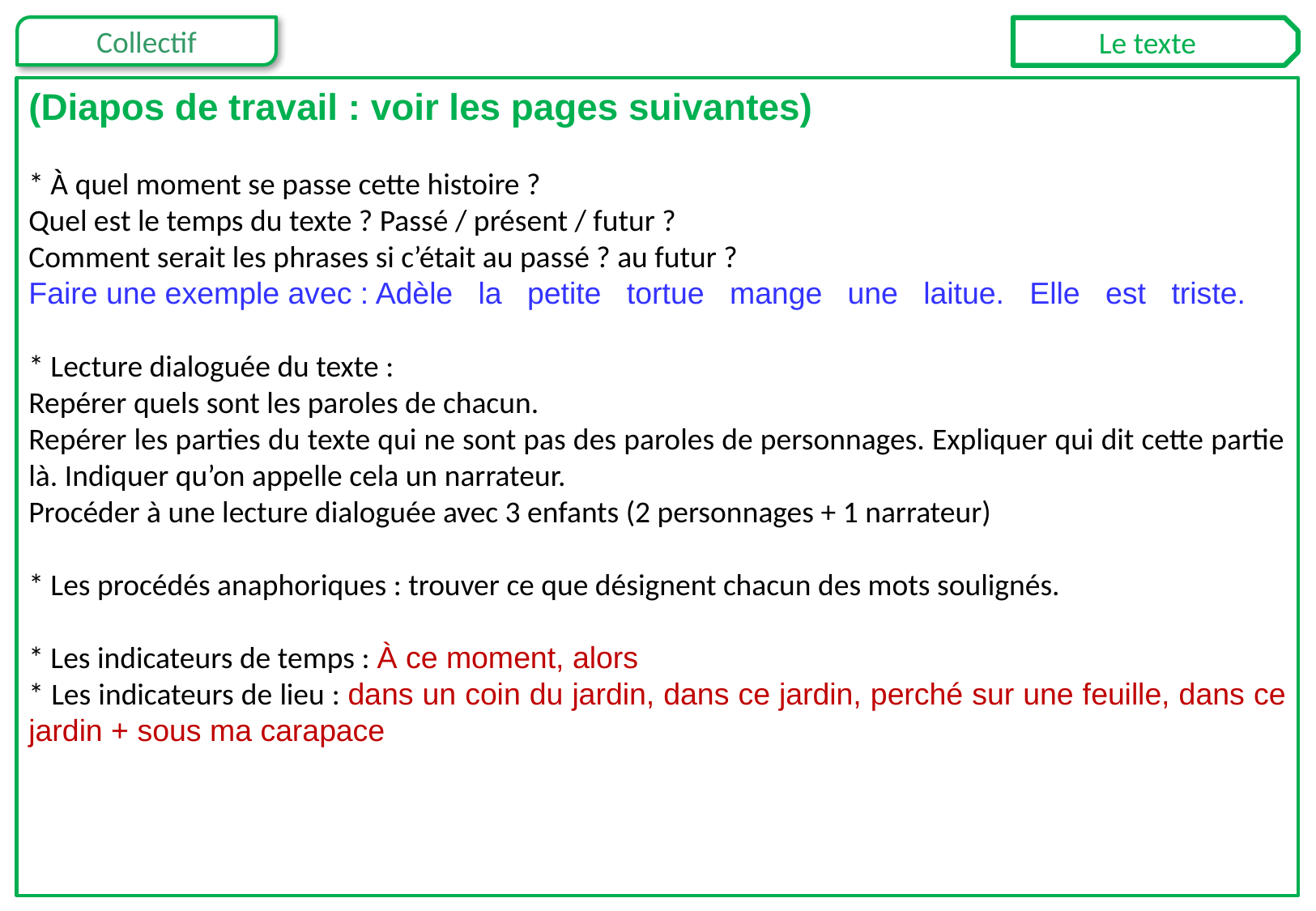

Le texte
(Diapos de travail : voir les pages suivantes)

* À quel moment se passe cette histoire ?
Quel est le temps du texte ? Passé / présent / futur ?
Comment serait les phrases si c’était au passé ? au futur ?
Faire une exemple avec : Adèle   la   petite   tortue   mange   une   laitue.   Elle   est   triste.

* Lecture dialoguée du texte :
Repérer quels sont les paroles de chacun.
Repérer les parties du texte qui ne sont pas des paroles de personnages. Expliquer qui dit cette partie là. Indiquer qu’on appelle cela un narrateur.
Procéder à une lecture dialoguée avec 3 enfants (2 personnages + 1 narrateur)

* Les procédés anaphoriques : trouver ce que désignent chacun des mots soulignés.

* Les indicateurs de temps : À ce moment, alors
* Les indicateurs de lieu : dans un coin du jardin, dans ce jardin, perché sur une feuille, dans ce jardin + sous ma carapace